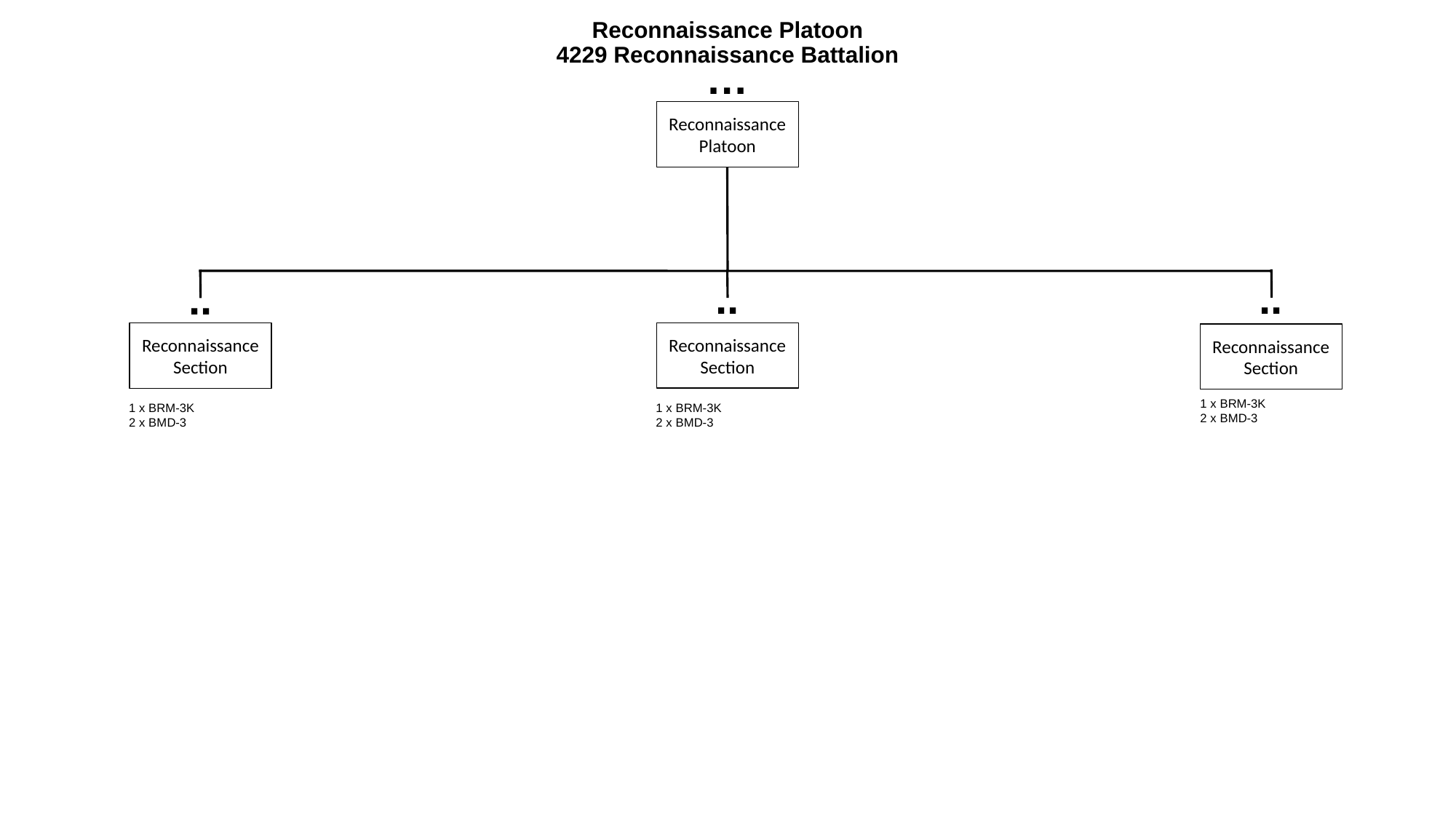

# Reconnaissance Platoon 4229 Reconnaissance Battalion
…
Reconnaissance Platoon
..
..
..
Reconnaissance
Section
Reconnaissance
Section
Reconnaissance
Section
1 x BRM-3K
2 x BMD-3
1 x BRM-3K
2 x BMD-3
1 x BRM-3K
2 x BMD-3